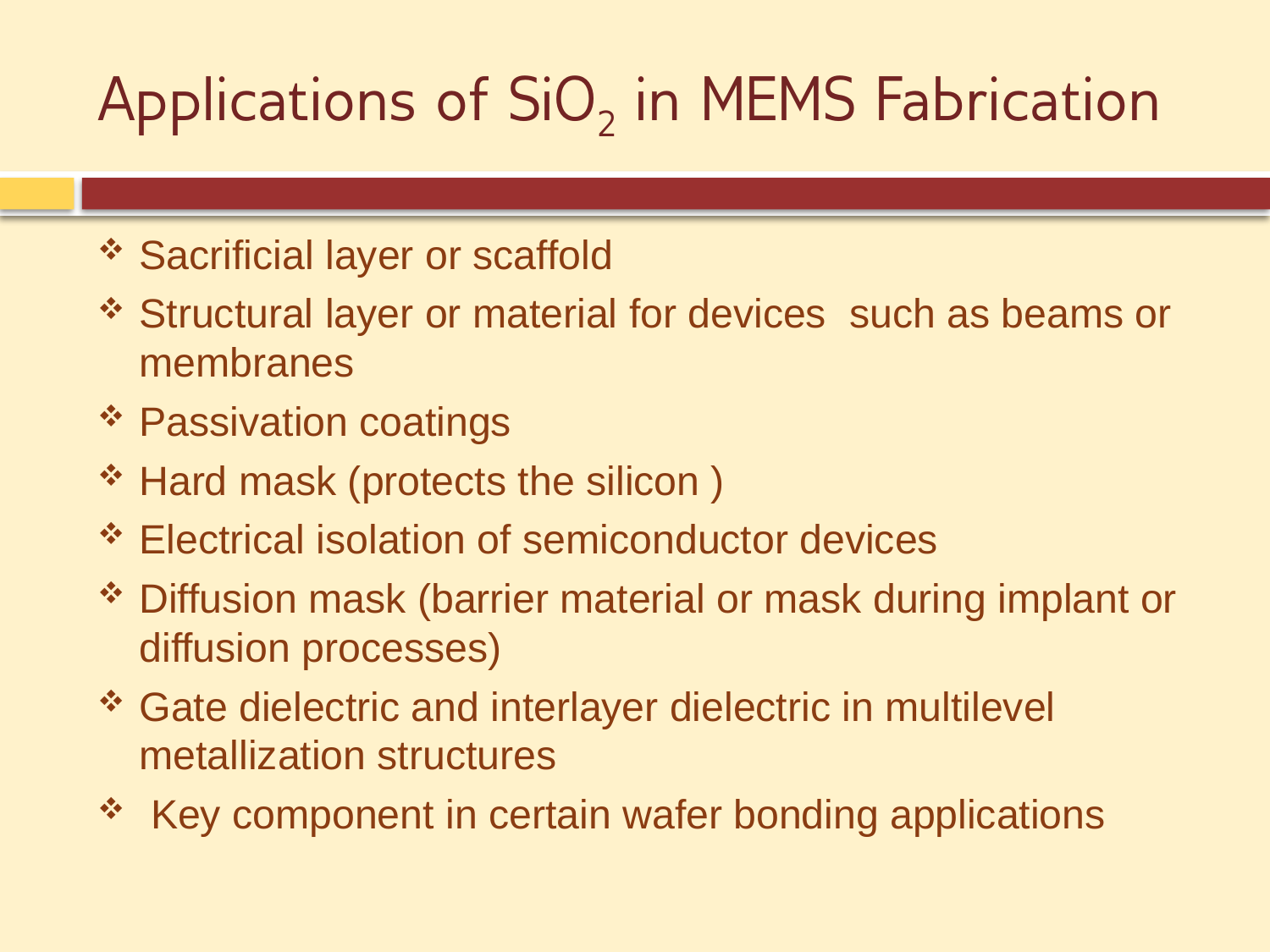

# Applications of SiO2 in MEMS Fabrication
Sacrificial layer or scaffold
Structural layer or material for devices  such as beams or membranes
Passivation coatings
Hard mask (protects the silicon )
Electrical isolation of semiconductor devices
Diffusion mask (barrier material or mask during implant or diffusion processes)
Gate dielectric and interlayer dielectric in multilevel metallization structures
 Key component in certain wafer bonding applications